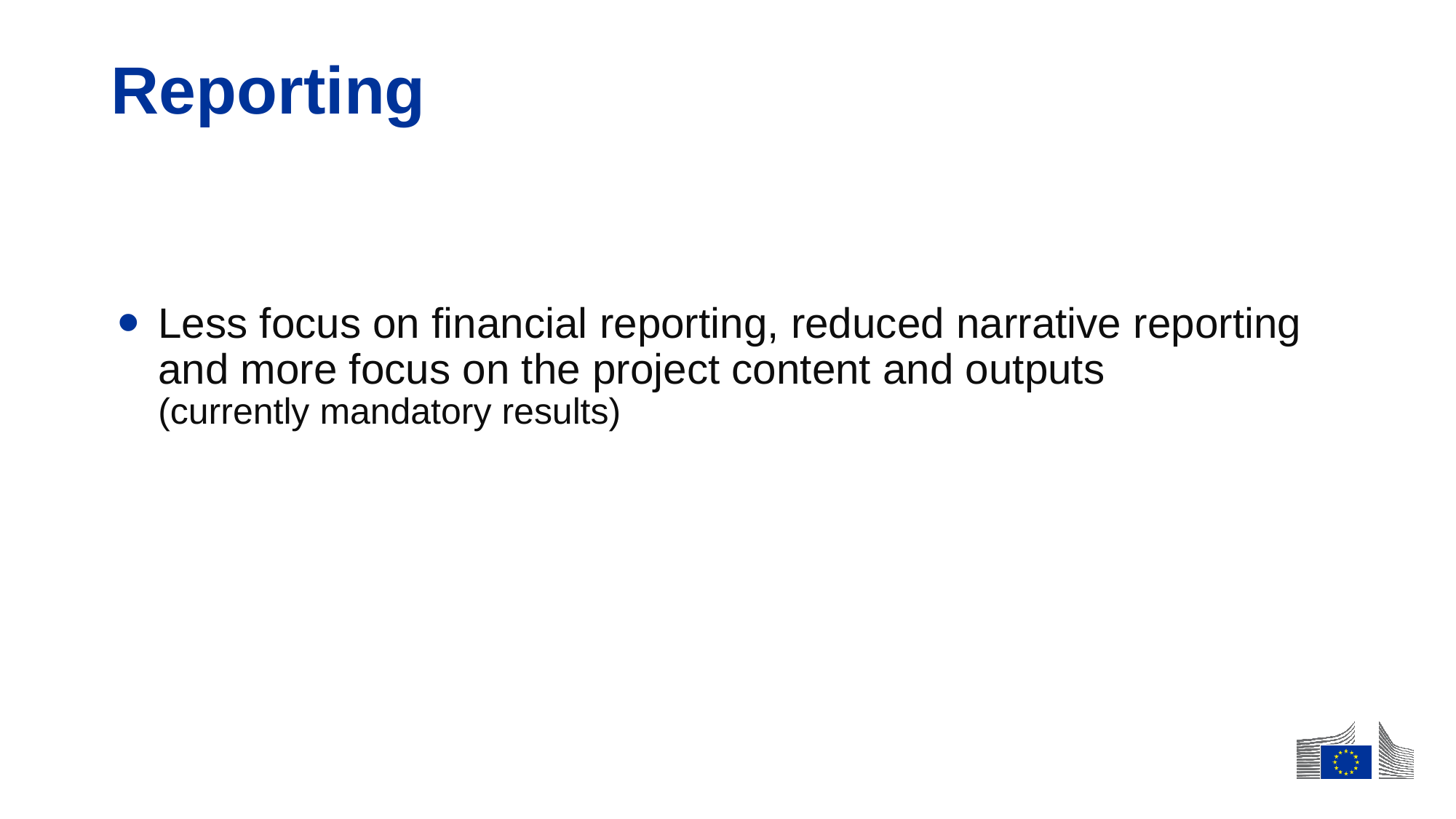

# Reporting

Less focus on financial reporting, reduced narrative reporting and more focus on the project content and outputs (currently mandatory results)